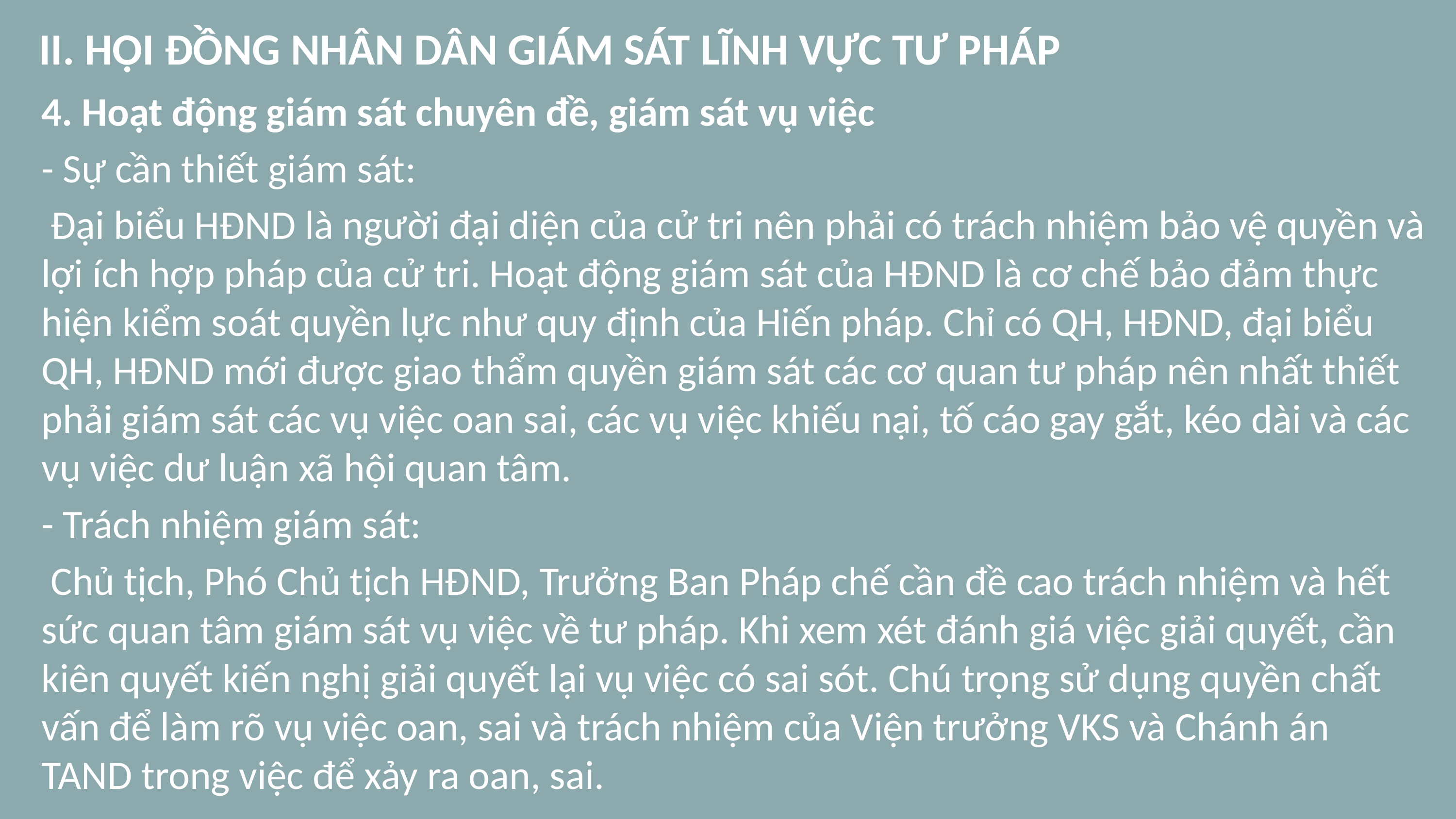

# II. HỘI ĐỒNG NHÂN DÂN GIÁM SÁT LĨNH VỰC TƯ PHÁP
4. Hoạt động giám sát chuyên đề, giám sát vụ việc
- Sự cần thiết giám sát:
 Đại biểu HĐND là người đại diện của cử tri nên phải có trách nhiệm bảo vệ quyền và lợi ích hợp pháp của cử tri. Hoạt động giám sát của HĐND là cơ chế bảo đảm thực hiện kiểm soát quyền lực như quy định của Hiến pháp. Chỉ có QH, HĐND, đại biểu QH, HĐND mới được giao thẩm quyền giám sát các cơ quan tư pháp nên nhất thiết phải giám sát các vụ việc oan sai, các vụ việc khiếu nại, tố cáo gay gắt, kéo dài và các vụ việc dư luận xã hội quan tâm.
- Trách nhiệm giám sát:
 Chủ tịch, Phó Chủ tịch HĐND, Trưởng Ban Pháp chế cần đề cao trách nhiệm và hết sức quan tâm giám sát vụ việc về tư pháp. Khi xem xét đánh giá việc giải quyết, cần kiên quyết kiến nghị giải quyết lại vụ việc có sai sót. Chú trọng sử dụng quyền chất vấn để làm rõ vụ việc oan, sai và trách nhiệm của Viện trưởng VKS và Chánh án TAND trong việc để xảy ra oan, sai.